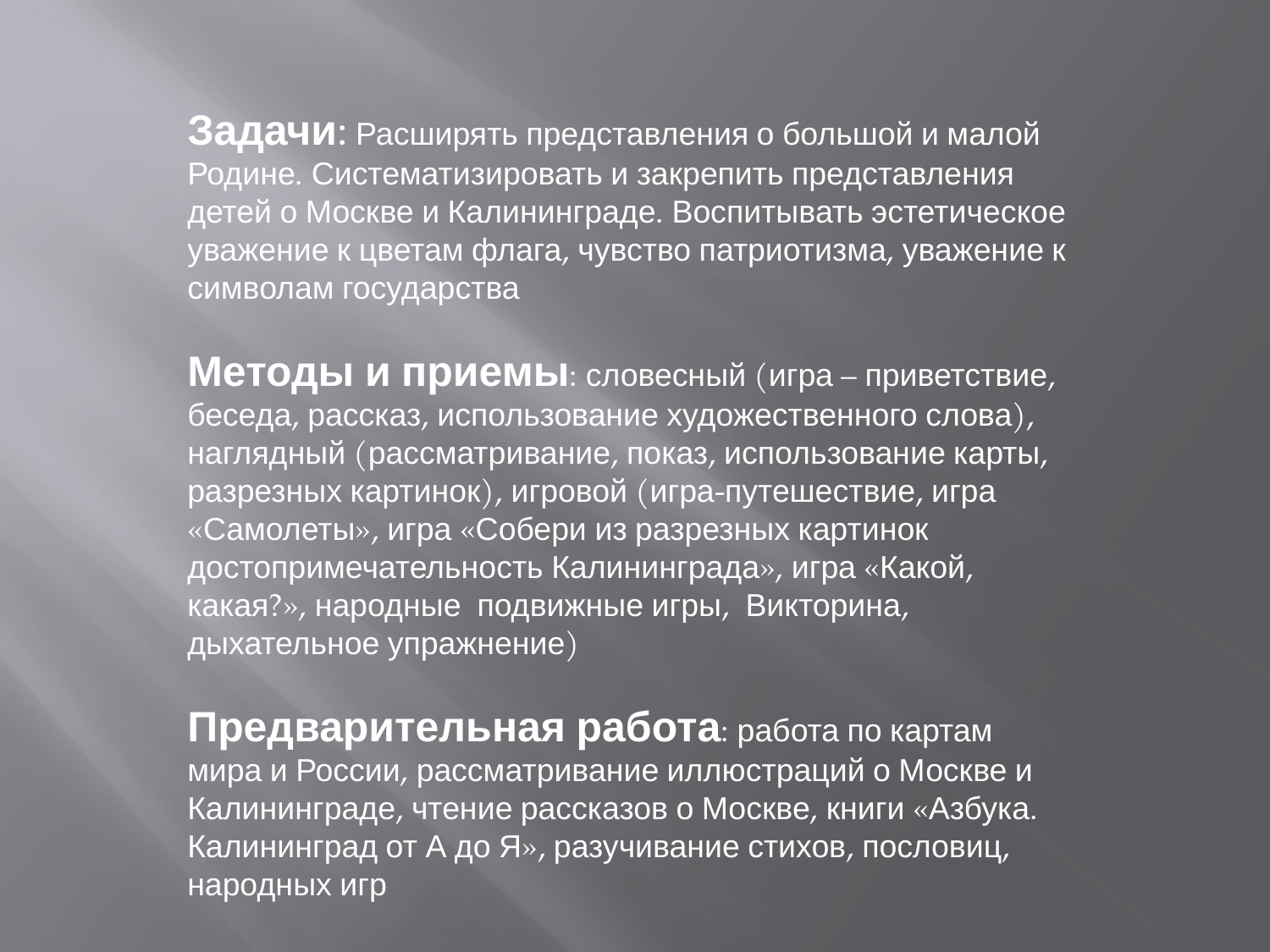

Задачи: Расширять представления о большой и малой Родине. Систематизировать и закрепить представления детей о Москве и Калининграде. Воспитывать эстетическое уважение к цветам флага, чувство патриотизма, уважение к символам государства

Методы и приемы: словесный (игра – приветствие, беседа, рассказ, использование художественного слова),   наглядный (рассматривание, показ, использование карты, разрезных картинок), игровой (игра-путешествие, игра «Самолеты», игра «Собери из разрезных картинок достопримечательность Калининграда», игра «Какой, какая?», народные  подвижные игры,  Викторина, дыхательное упражнение)

Предварительная работа: работа по картам мира и России, рассматривание иллюстраций о Москве и Калининграде, чтение рассказов о Москве, книги «Азбука. Калининград от А до Я», разучивание стихов, пословиц, народных игр